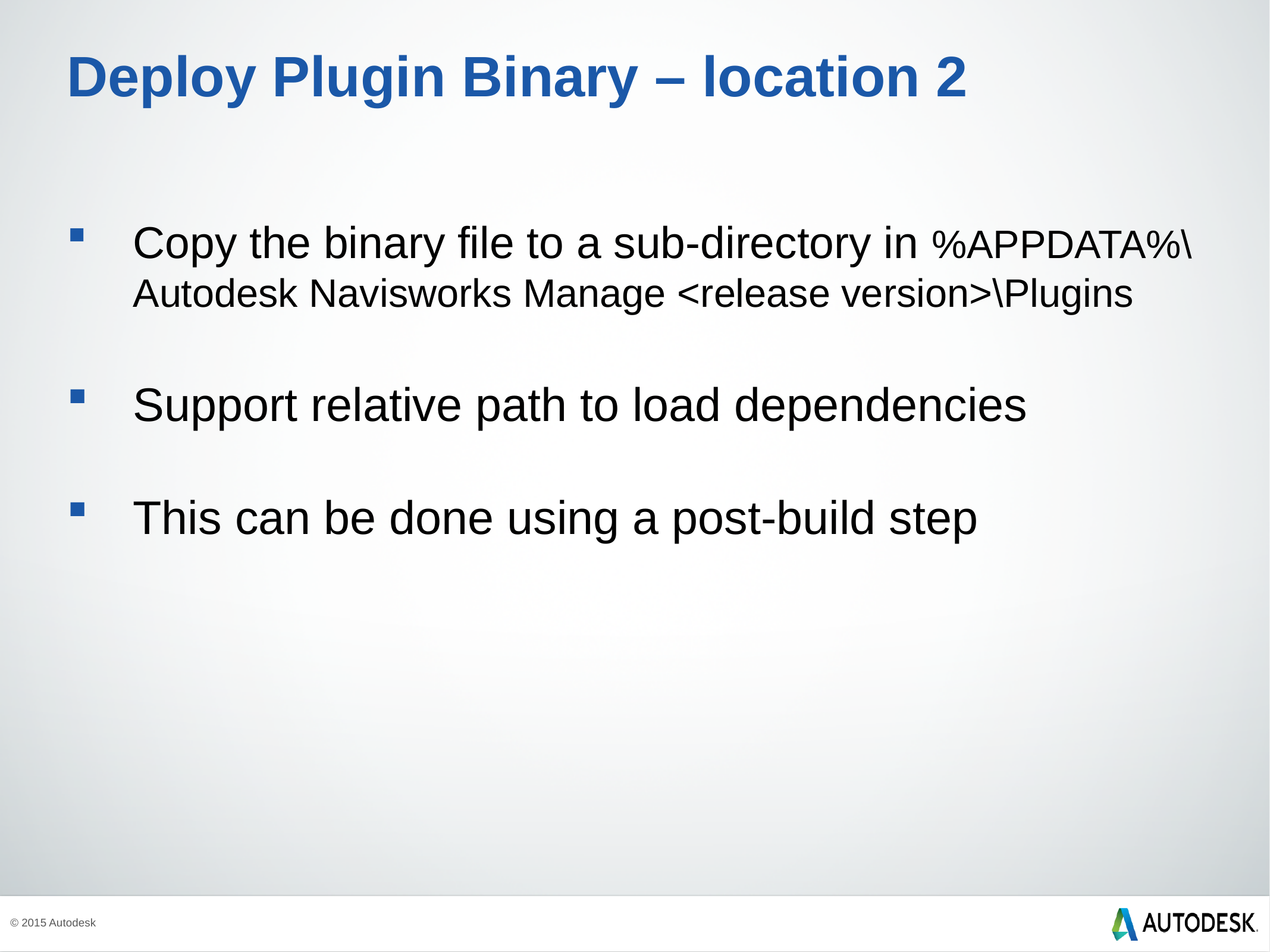

# Deploy Plugin Binary – location 2
Copy the binary file to a sub-directory in %APPDATA%\Autodesk Navisworks Manage <release version>\Plugins

Support relative path to load dependencies

This can be done using a post-build step